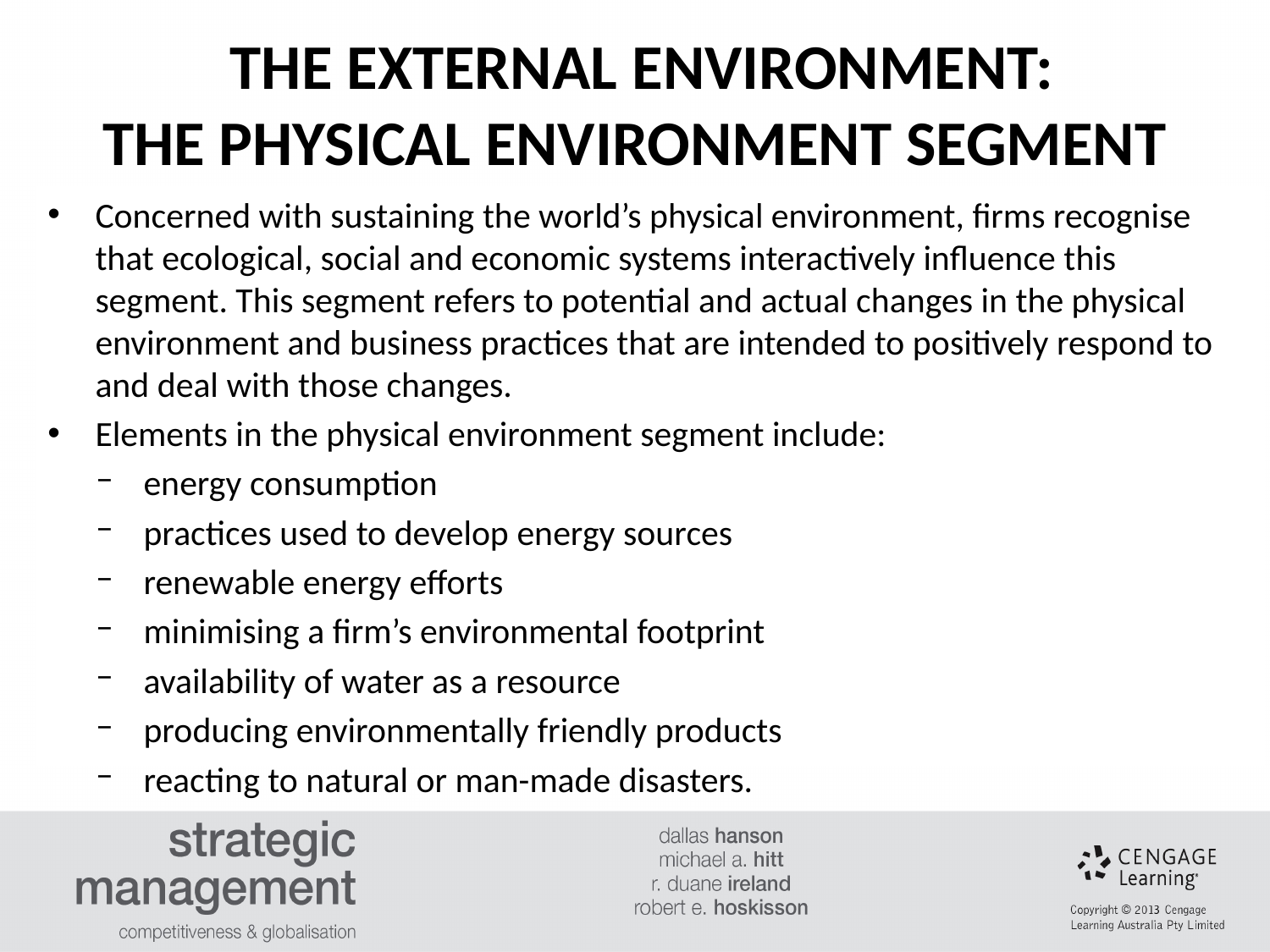

THE EXTERNAL ENVIRONMENT:
THE PHYSICAL ENVIRONMENT SEGMENT
#
Concerned with sustaining the world’s physical environment, firms recognise that ecological, social and economic systems interactively influence this segment. This segment refers to potential and actual changes in the physical environment and business practices that are intended to positively respond to and deal with those changes.
Elements in the physical environment segment include:
energy consumption
practices used to develop energy sources
renewable energy efforts
minimising a firm’s environmental footprint
availability of water as a resource
producing environmentally friendly products
reacting to natural or man-made disasters.